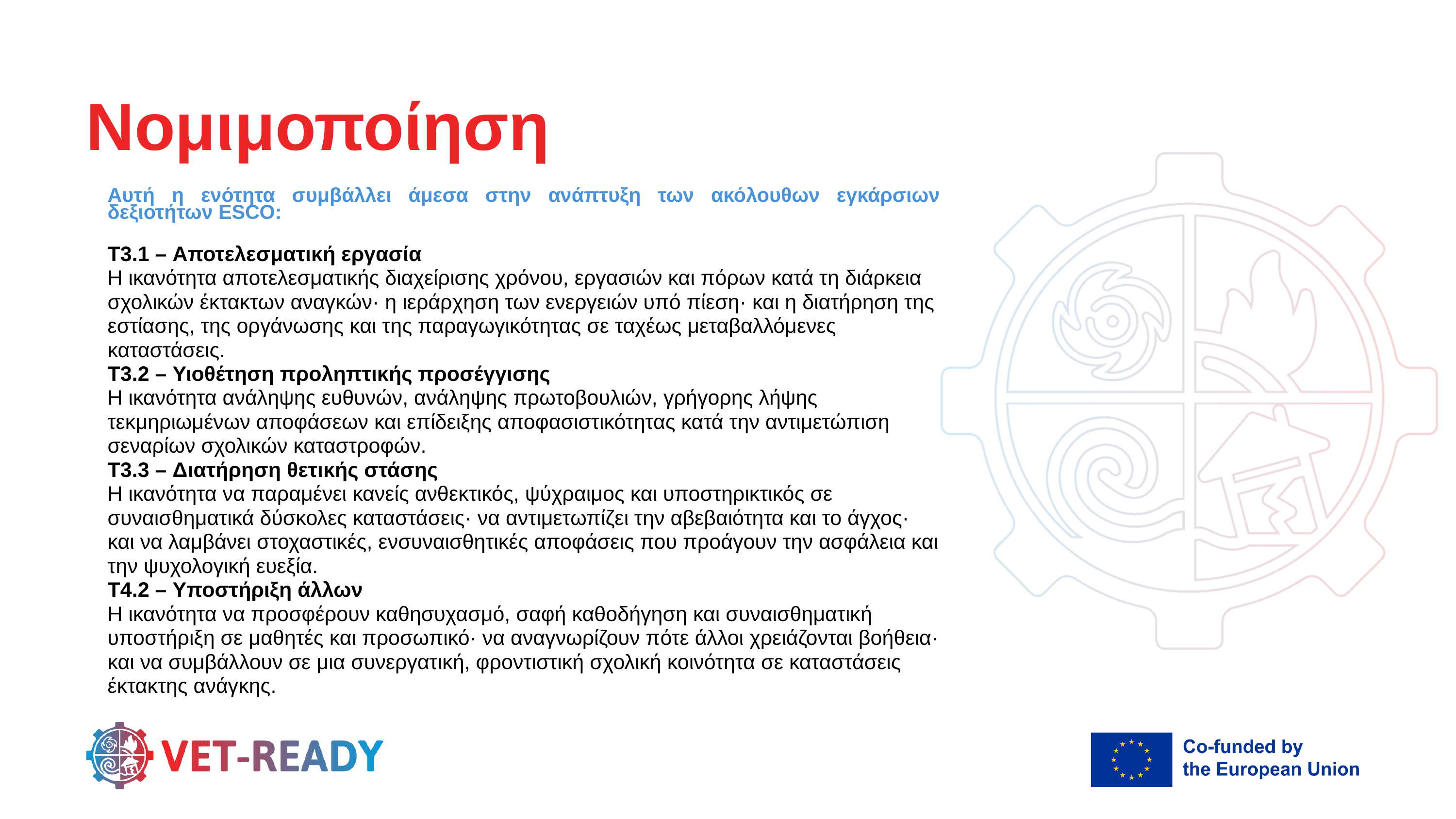

Νομιμοποίηση

Αυτή η ενότητα συμβάλλει άμεσα στην ανάπτυξη των ακόλουθων εγκάρσιων δεξιοτήτων ESCO:

T3.1 – Αποτελεσματική εργασία
Η ικανότητα αποτελεσματικής διαχείρισης χρόνου, εργασιών και πόρων κατά τη διάρκεια σχολικών έκτακτων αναγκών· η ιεράρχηση των ενεργειών υπό πίεση· και η διατήρηση της εστίασης, της οργάνωσης και της παραγωγικότητας σε ταχέως μεταβαλλόμενες καταστάσεις.
T3.2 – Υιοθέτηση προληπτικής προσέγγισης
Η ικανότητα ανάληψης ευθυνών, ανάληψης πρωτοβουλιών, γρήγορης λήψης τεκμηριωμένων αποφάσεων και επίδειξης αποφασιστικότητας κατά την αντιμετώπιση σεναρίων σχολικών καταστροφών.
T3.3 – Διατήρηση θετικής στάσης
Η ικανότητα να παραμένει κανείς ανθεκτικός, ψύχραιμος και υποστηρικτικός σε συναισθηματικά δύσκολες καταστάσεις· να αντιμετωπίζει την αβεβαιότητα και το άγχος· και να λαμβάνει στοχαστικές, ενσυναισθητικές αποφάσεις που προάγουν την ασφάλεια και την ψυχολογική ευεξία.
T4.2 – Υποστήριξη άλλων
Η ικανότητα να προσφέρουν καθησυχασμό, σαφή καθοδήγηση και συναισθηματική υποστήριξη σε μαθητές και προσωπικό· να αναγνωρίζουν πότε άλλοι χρειάζονται βοήθεια· και να συμβάλλουν σε μια συνεργατική, φροντιστική σχολική κοινότητα σε καταστάσεις έκτακτης ανάγκης.